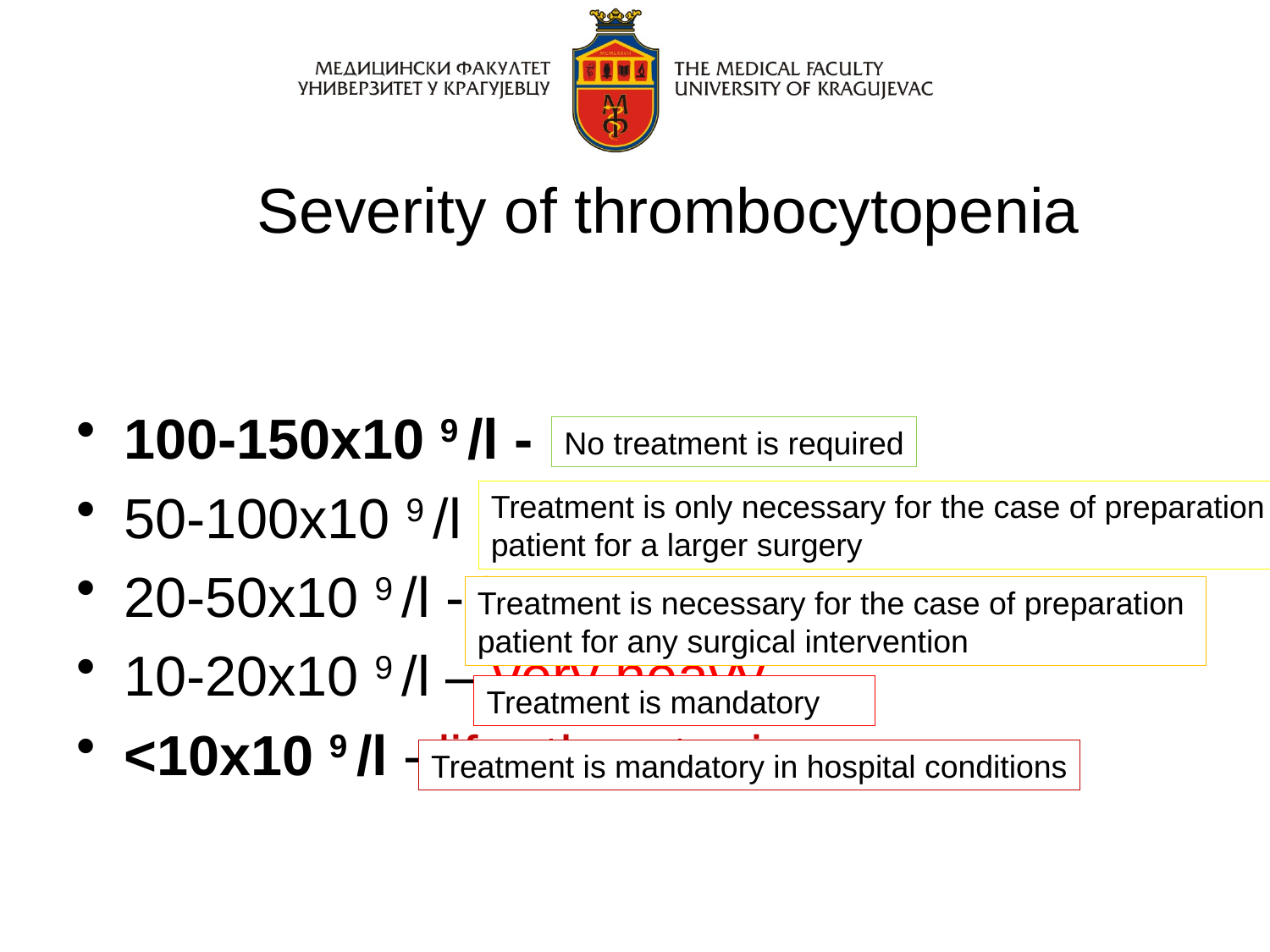

# Severity of thrombocytopenia

100-150x10 9 /l - mild
50-100x10 9 /l - moderate
20-50x10 9 /l - heavy
10-20x10 9 /l – very heavy
<10x10 9 /l - life- threatening
No treatment is required
Treatment is only necessary for the case of preparation
patient for a larger surgery
Treatment is necessary for the case of preparation
patient for any surgical intervention
Treatment is mandatory
Treatment is mandatory in hospital conditions